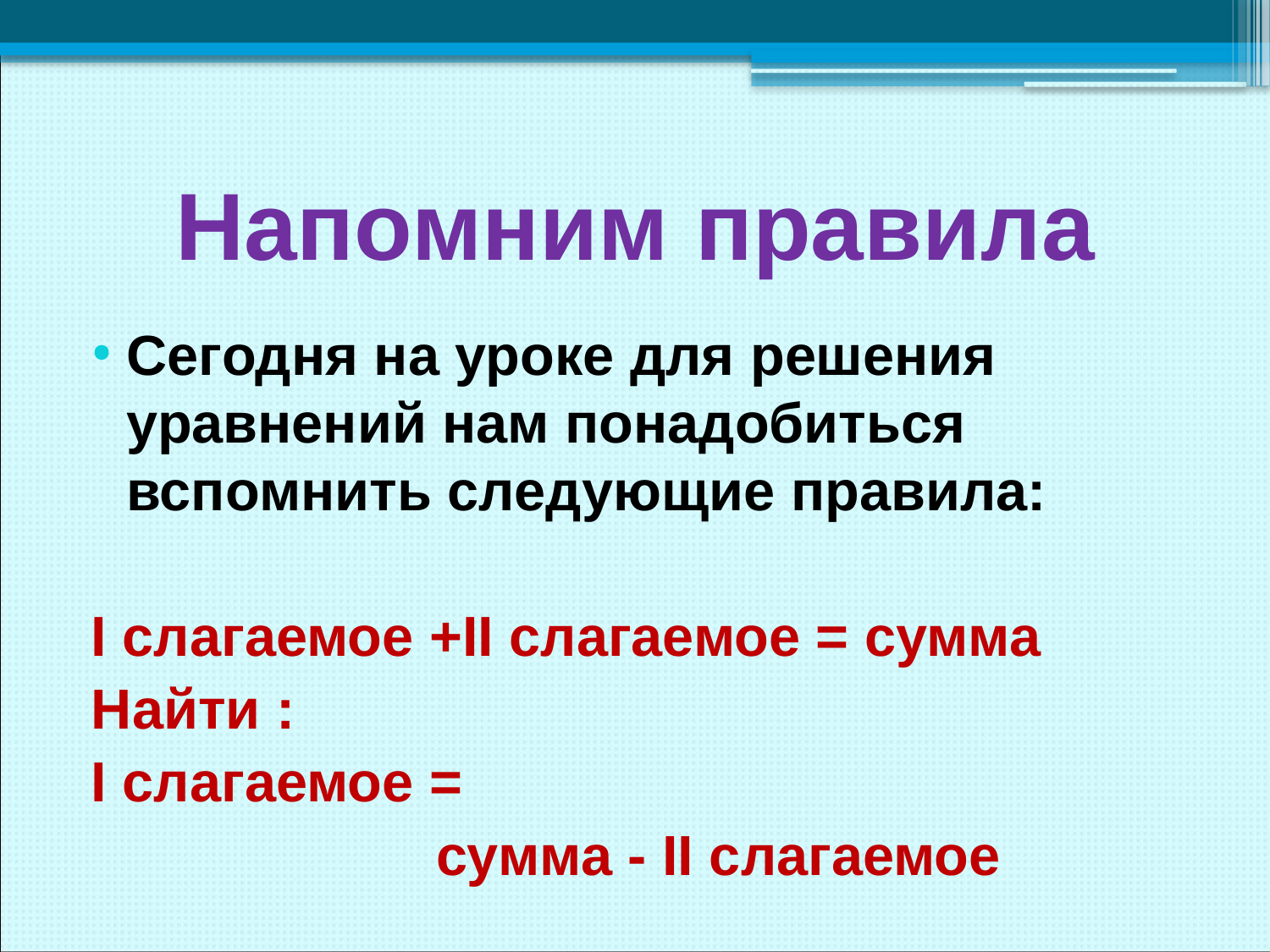

Напомним правила
#
Сегодня на уроке для решения уравнений нам понадобиться вспомнить следующие правила:

I слагаемое +II cлагаемое = сумма
Найти :
I слагаемое =
                      сумма - II cлагаемое